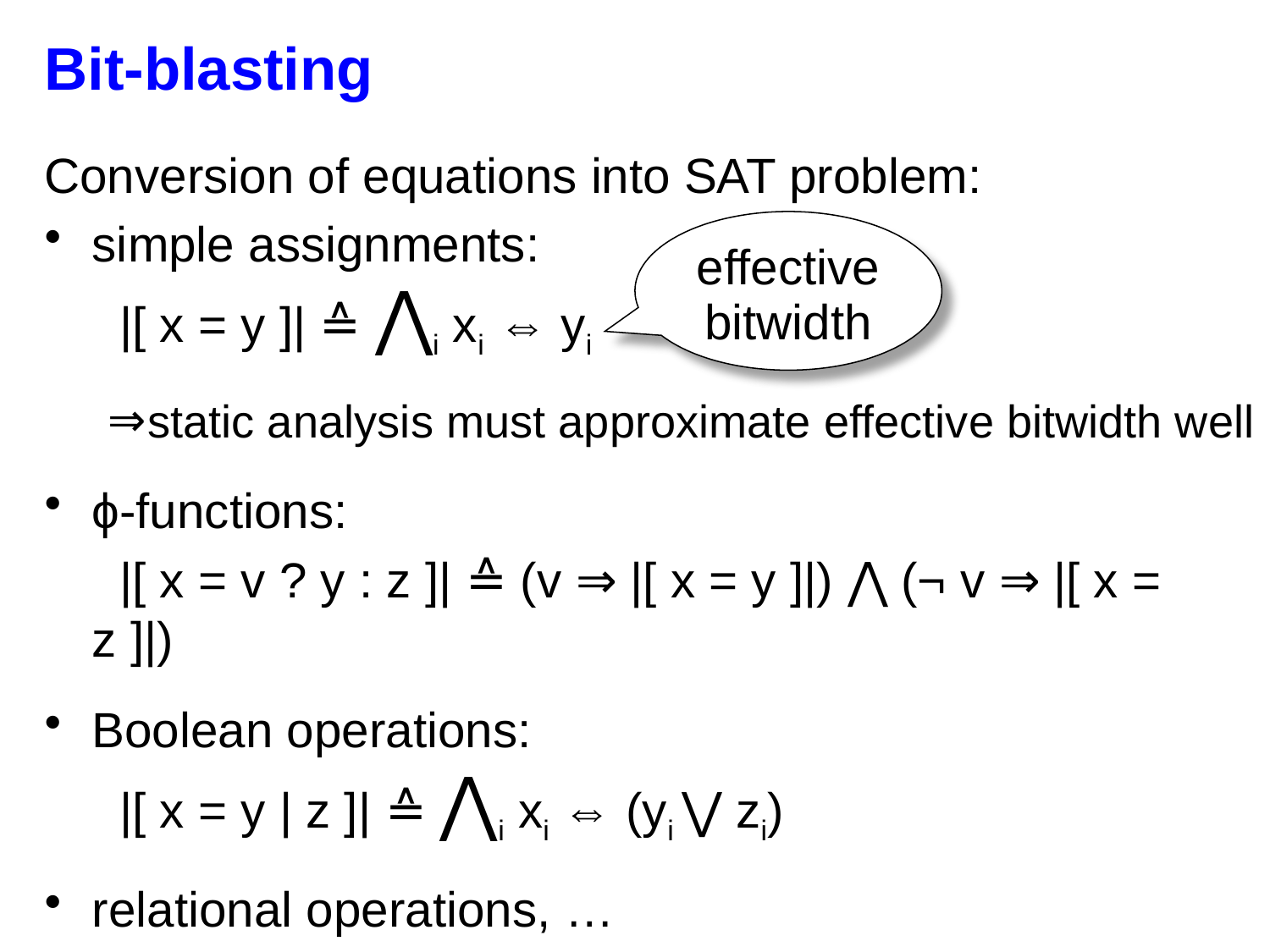

# Bit-blasting
Conversion of equations into SAT problem:
simple assignments:
	  |[ x = y ]| ≙ ⋀i xi ⇔ yi
static analysis must approximate effective bitwidth well
ϕ-functions:
	  |[ x = v ? y : z ]| ≙ (v ⇒ |[ x = y ]|) ⋀ (¬ v ⇒ |[ x = z ]|)
Boolean operations:
	  |[ x = y | z ]| ≙ ⋀i xi ⇔ (yi ⋁ zi)
relational operations, …
effective bitwidth